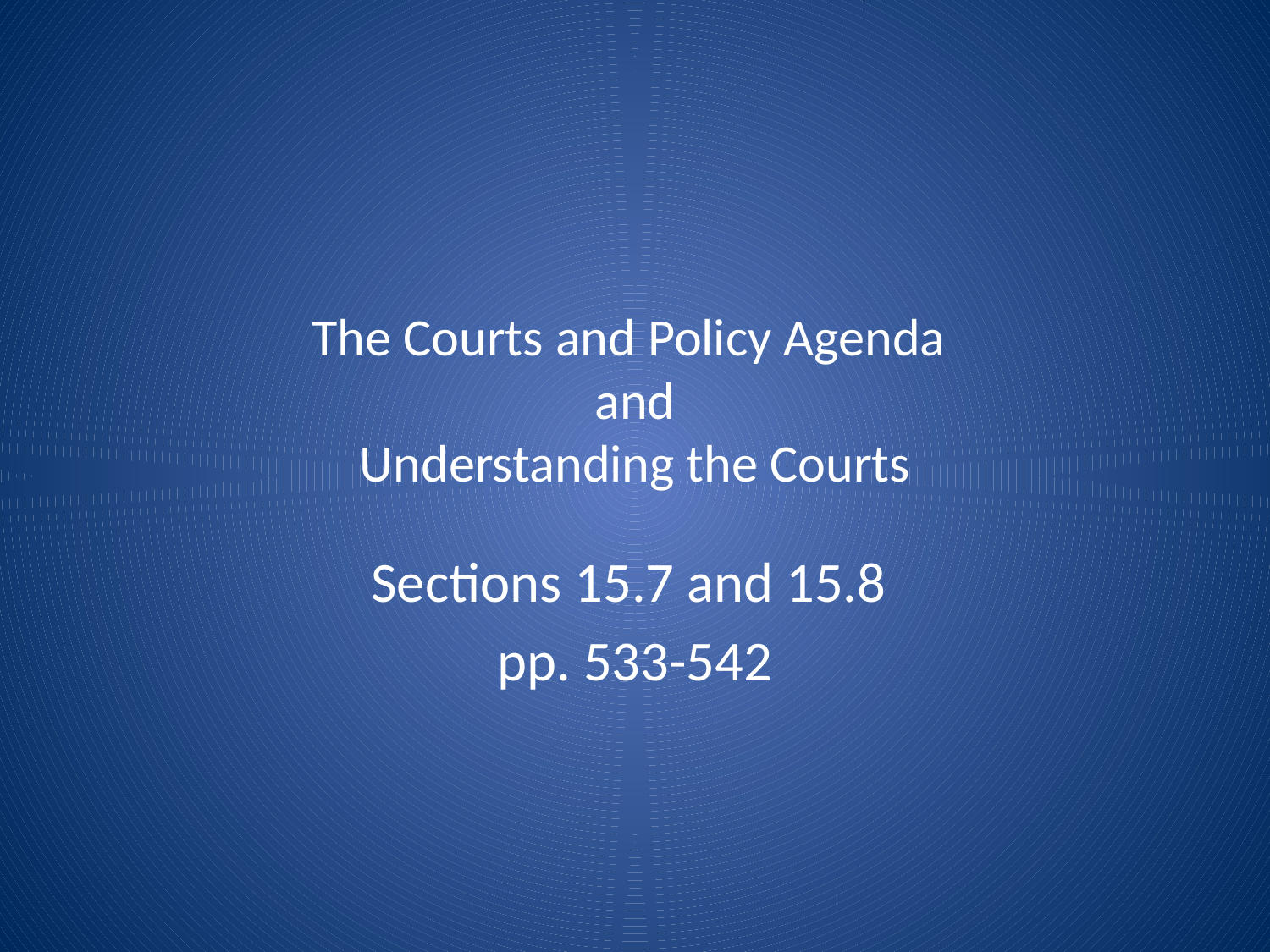

# The Courts and Policy Agenda and Understanding the Courts
Sections 15.7 and 15.8
pp. 533-542